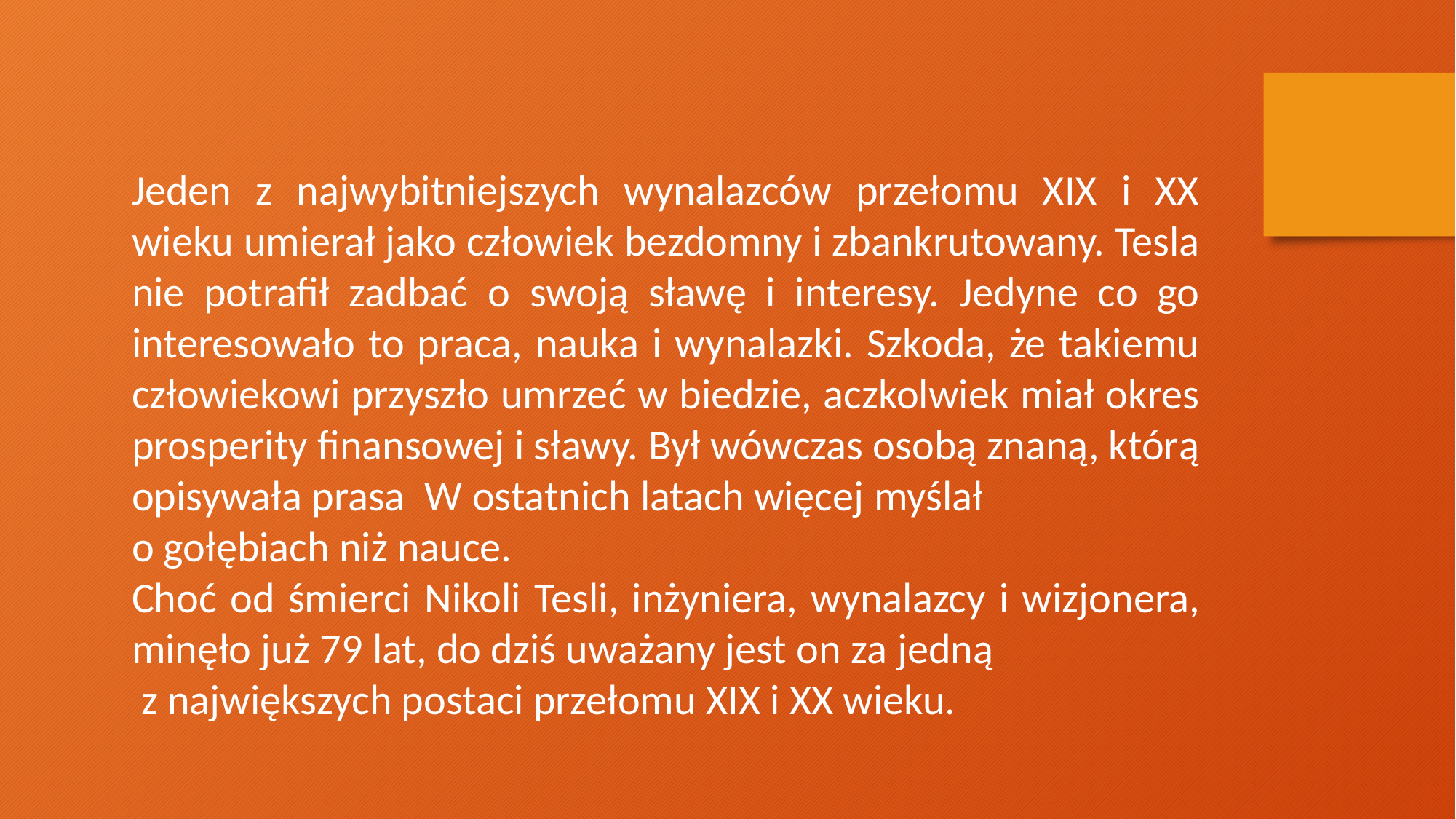

Jeden z najwybitniejszych wynalazców przełomu XIX i XX wieku umierał jako człowiek bezdomny i zbankrutowany. Tesla nie potrafił zadbać o swoją sławę i interesy. Jedyne co go interesowało to praca, nauka i wynalazki. Szkoda, że takiemu człowiekowi przyszło umrzeć w biedzie, aczkolwiek miał okres prosperity finansowej i sławy. Był wówczas osobą znaną, którą opisywała prasa  W ostatnich latach więcej myślał                       o gołębiach niż nauce.
Choć od śmierci Nikoli Tesli, inżyniera, wynalazcy i wizjonera, minęło już 79 lat, do dziś uważany jest on za jedną                       z największych postaci przełomu XIX i XX wieku.